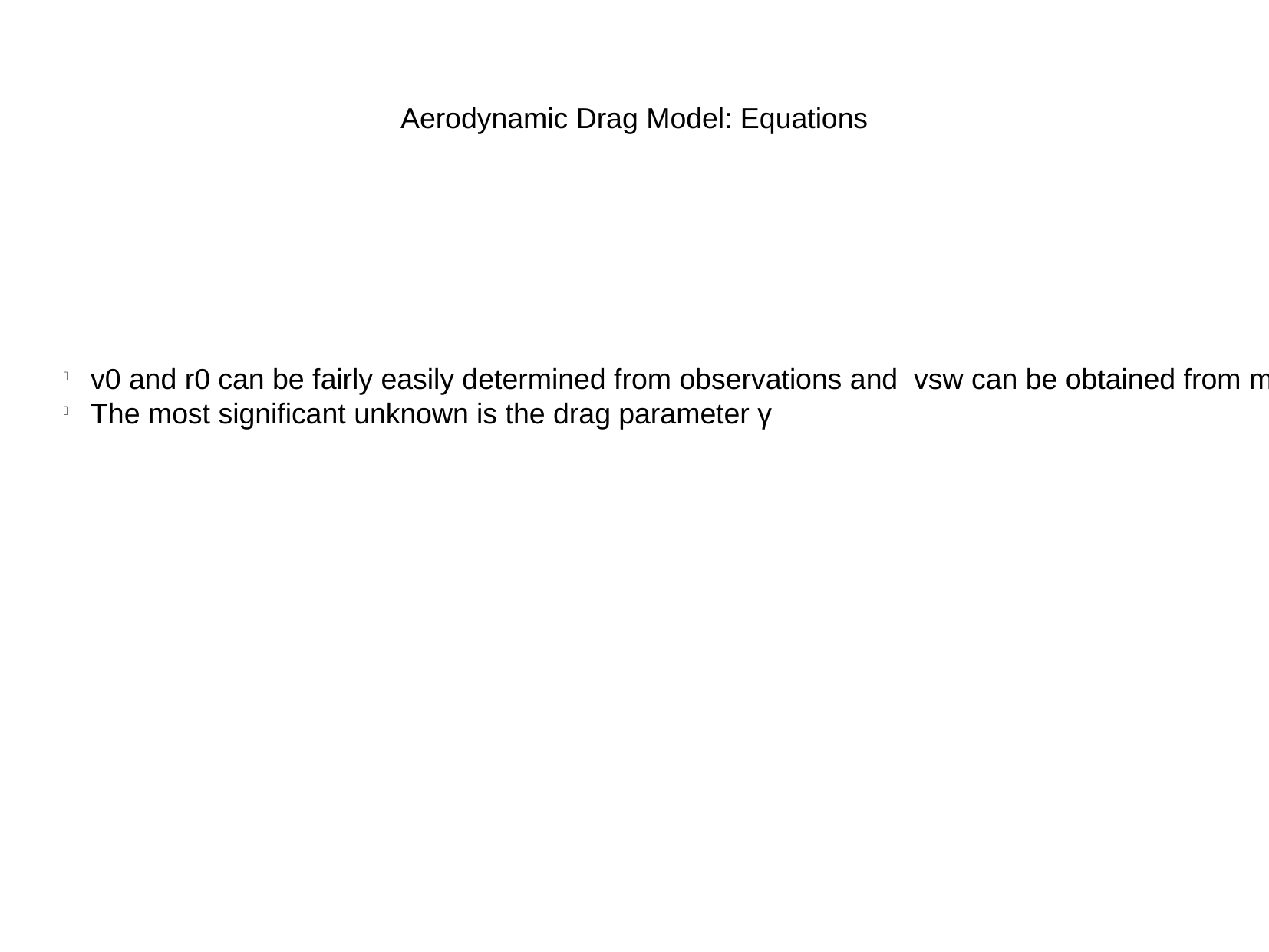

Aerodynamic Drag Model: Equations

v0 and r0 can be fairly easily determined from observations and  vsw can be obtained from models or ACE observations
The most significant unknown is the drag parameter γ